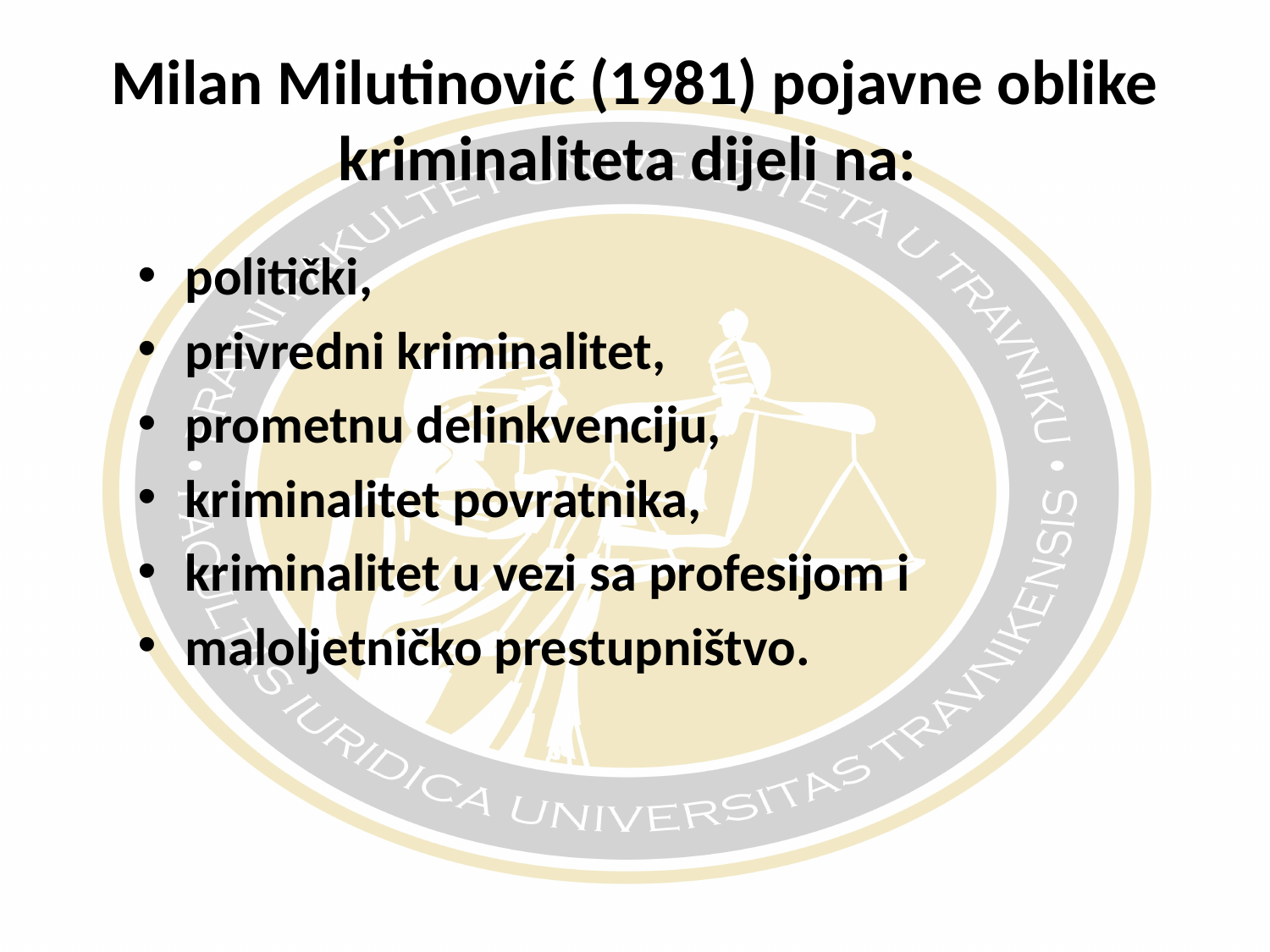

# Milan Milutinović (1981) pojavne oblike kriminaliteta dijeli na:
politički,
privredni kriminalitet,
prometnu delinkvenciju,
kriminalitet povratnika,
kriminalitet u vezi sa profesijom i
maloljetničko prestupništvo.